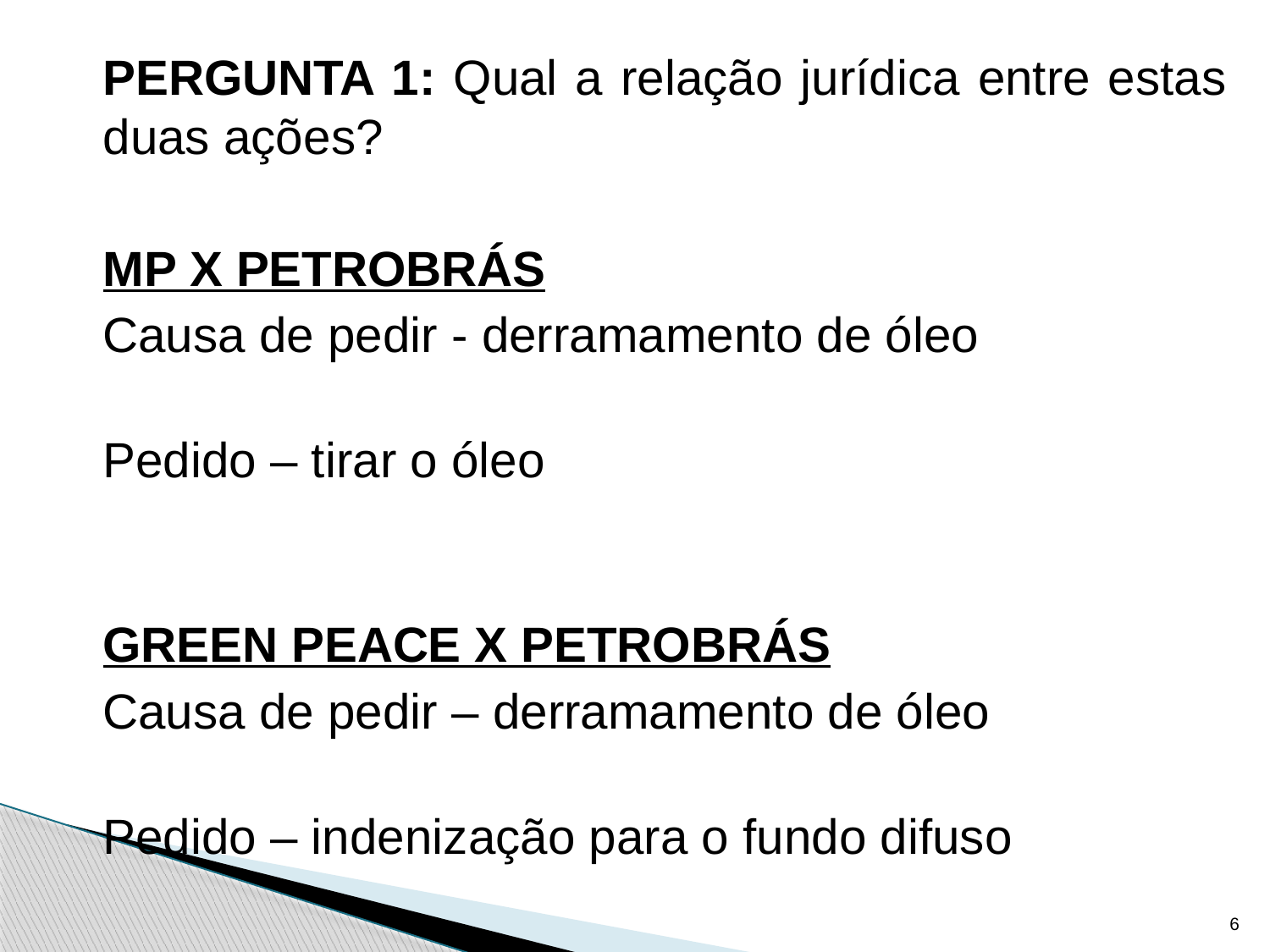

PERGUNTA 1: Qual a relação jurídica entre estas duas ações?

	MP X PETROBRÁS
	Causa de pedir - derramamento de óleo
Pedido – tirar o óleo
GREEN PEACE X PETROBRÁS
	Causa de pedir – derramamento de óleo
Pedido – indenização para o fundo difuso

6